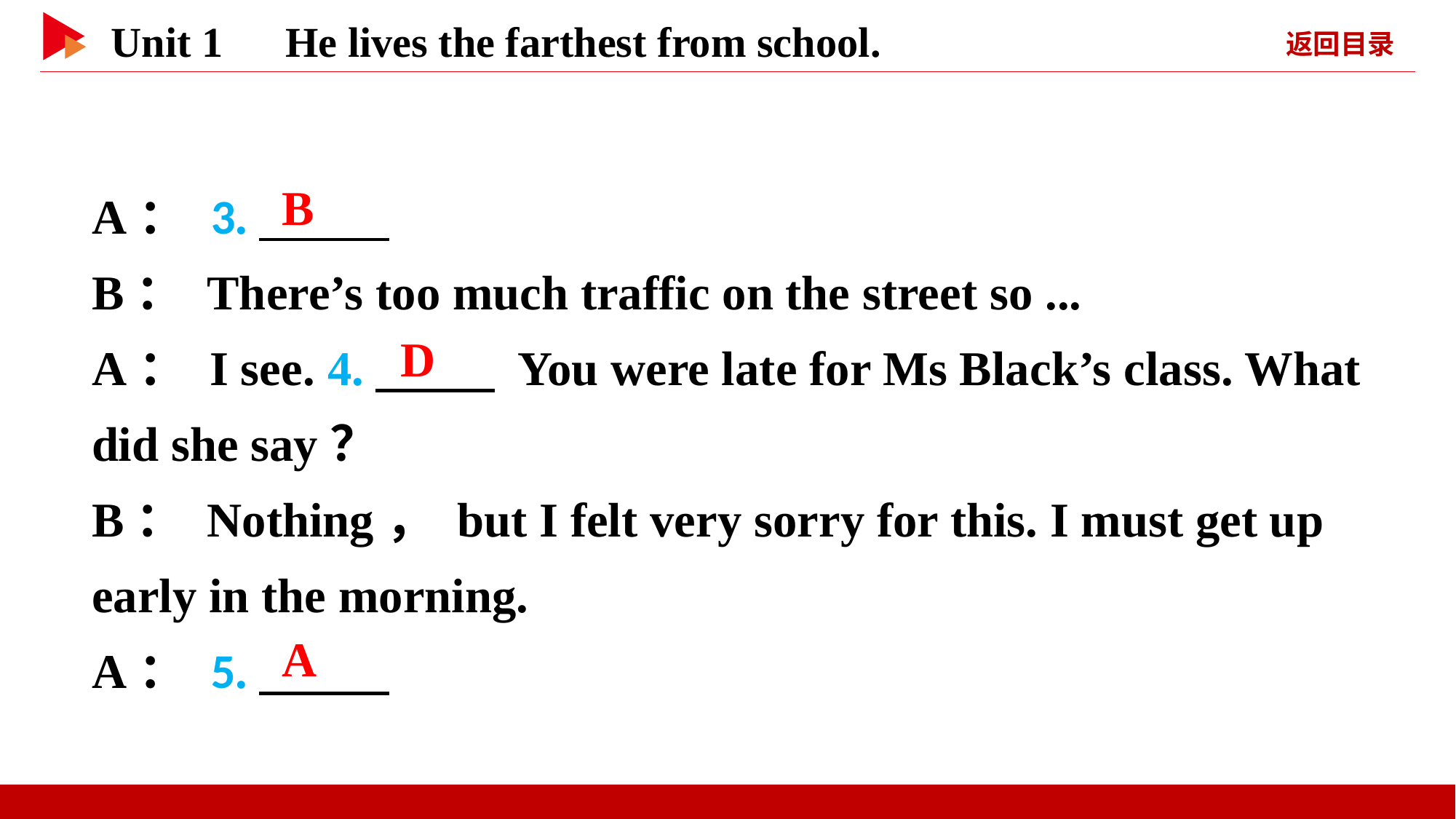

A： 3.
B： There’s too much traffic on the street so ...
A： I see. 4.　  　 You were late for Ms Black’s class. What did she say？
B： Nothing， but I felt very sorry for this. I must get up early in the morning.
A： 5.
　B
　D
　A